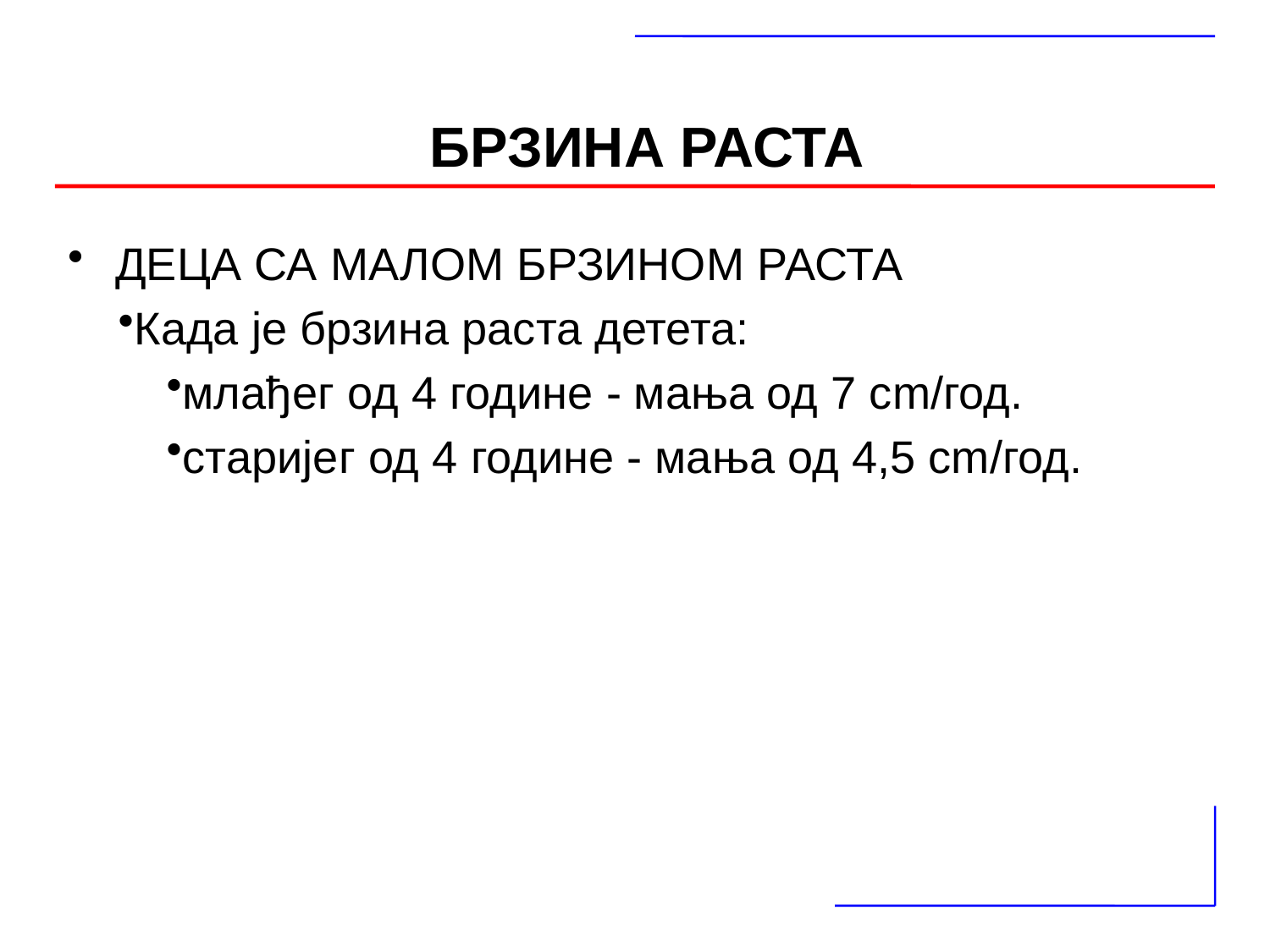

# БРЗИНА РАСТА
ДЕЦА СА МАЛОМ БРЗИНОМ РАСТА
Када је брзина раста детета:
млађег од 4 године - мања од 7 cm/год.
старијег од 4 године - мања од 4,5 cm/год.